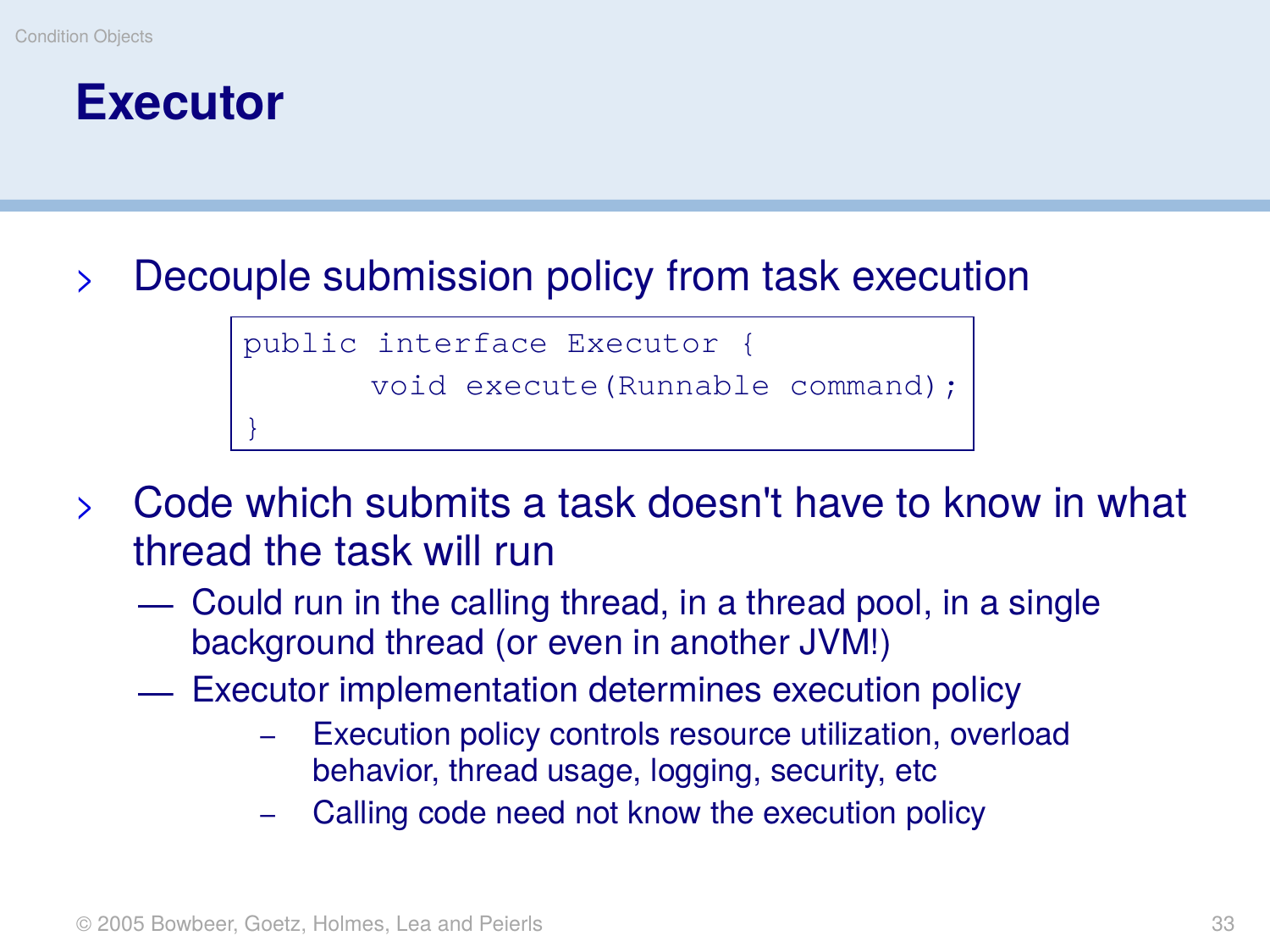

Condition Objects
# Executor
Decouple submission policy from task execution

Code which submits a task doesn't have to know in what thread the task will run
Could run in the calling thread, in a thread pool, in a single background thread (or even in another JVM!)
Executor implementation determines execution policy
Execution policy controls resource utilization, overload behavior, thread usage, logging, security, etc
Calling code need not know the execution policy
public interface Executor {
	void execute(Runnable command);
}
© 2005 Bowbeer, Goetz, Holmes, Lea and Peierls
© Oscar Nierstrasz
33